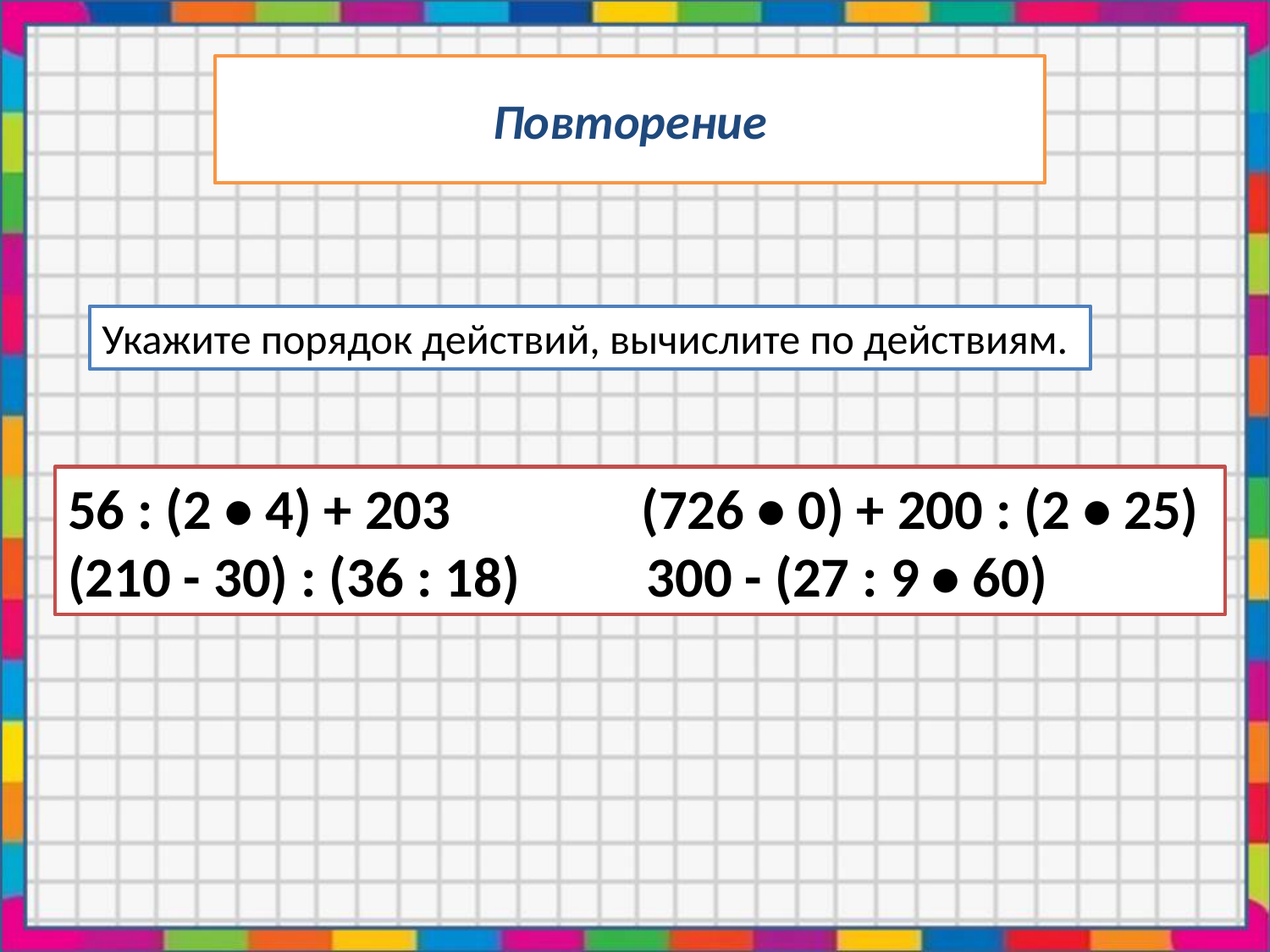

Повторение
Укажите порядок действий, вычислите по действиям.
56 : (2 • 4) + 203               (726 • 0) + 200 : (2 • 25)
(210 - 30) : (36 : 18)          300 - (27 : 9 • 60)